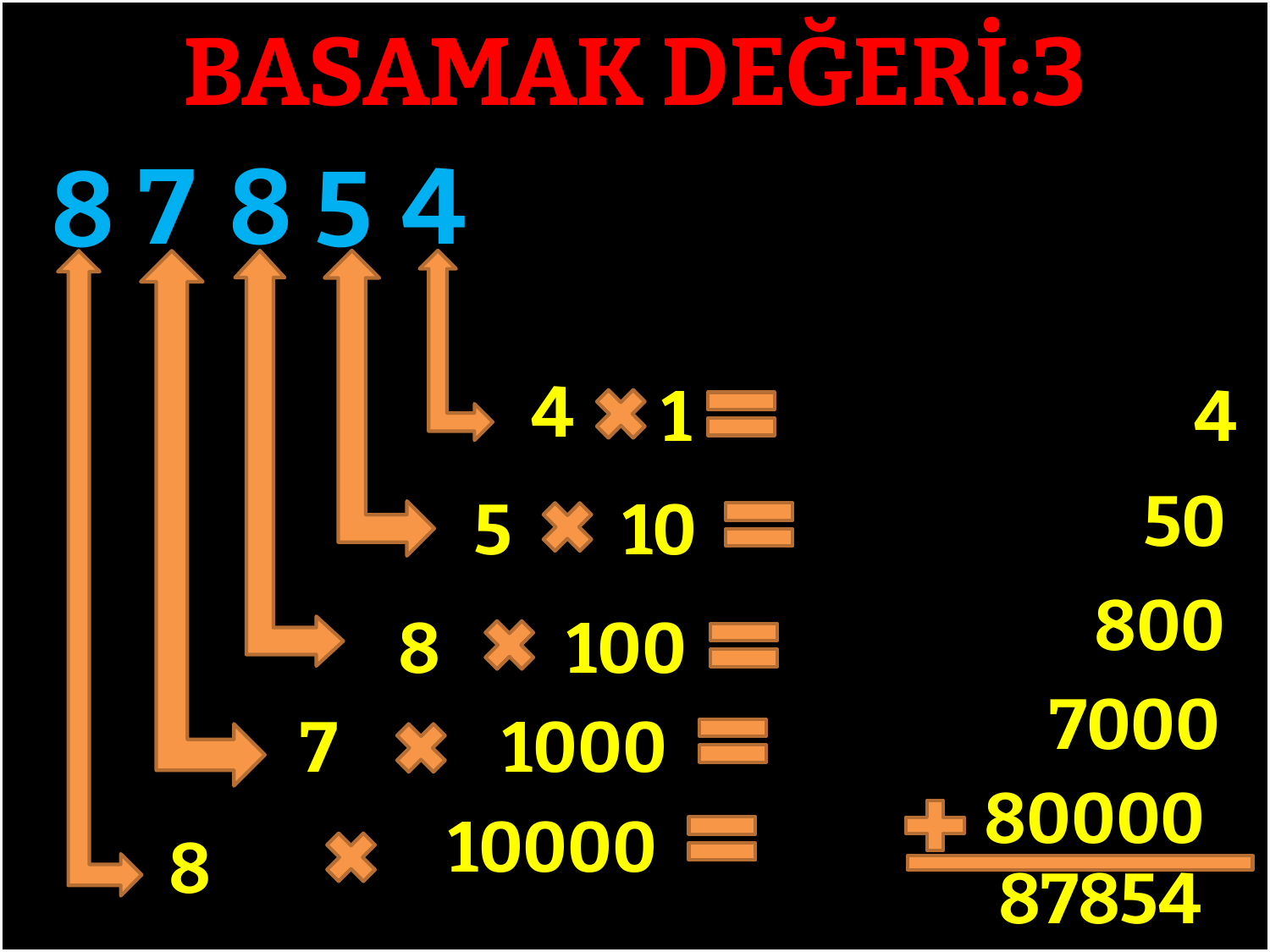

BASAMAK DEĞERİ:3
4
7
8
8
5
#

4
1
4

50
5
10

800
8
100

7000
7
1000

80000

10000

8

87854